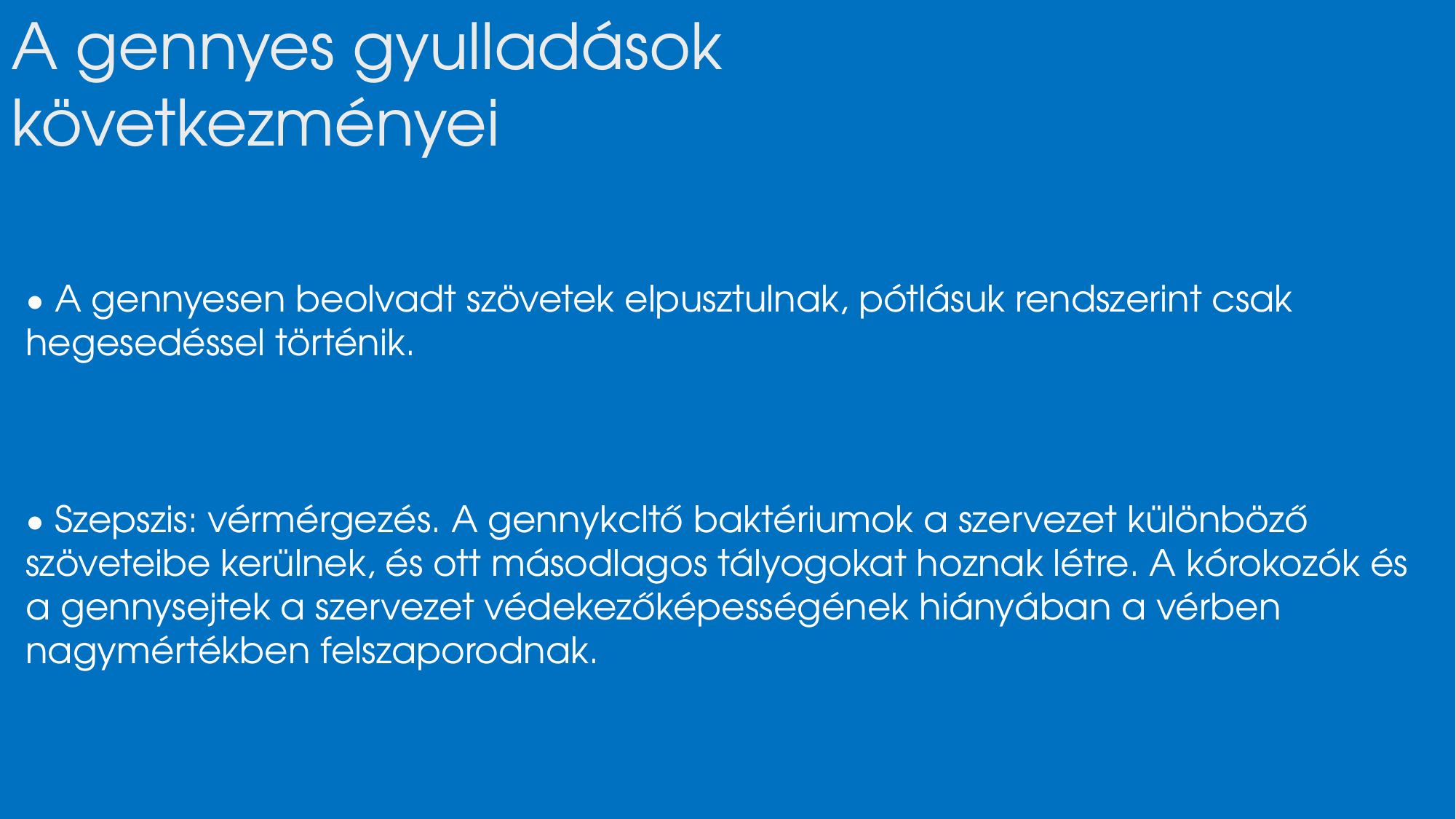

# A gennyes gyulladások következményei

• A gennyesen beolvadt szövetek elpusztulnak, pótlásuk rendszerint csak hegesedéssel történik.

• Szepszis: vérmérgezés. A gennykcltő baktériumok a szervezet különböző szöveteibe kerülnek, és ott másodlagos tályogokat hoznak létre. A kórokozók és a gennysejtek a szervezet védekezőképességének hiányában a vérben nagymértékben felszaporodnak.